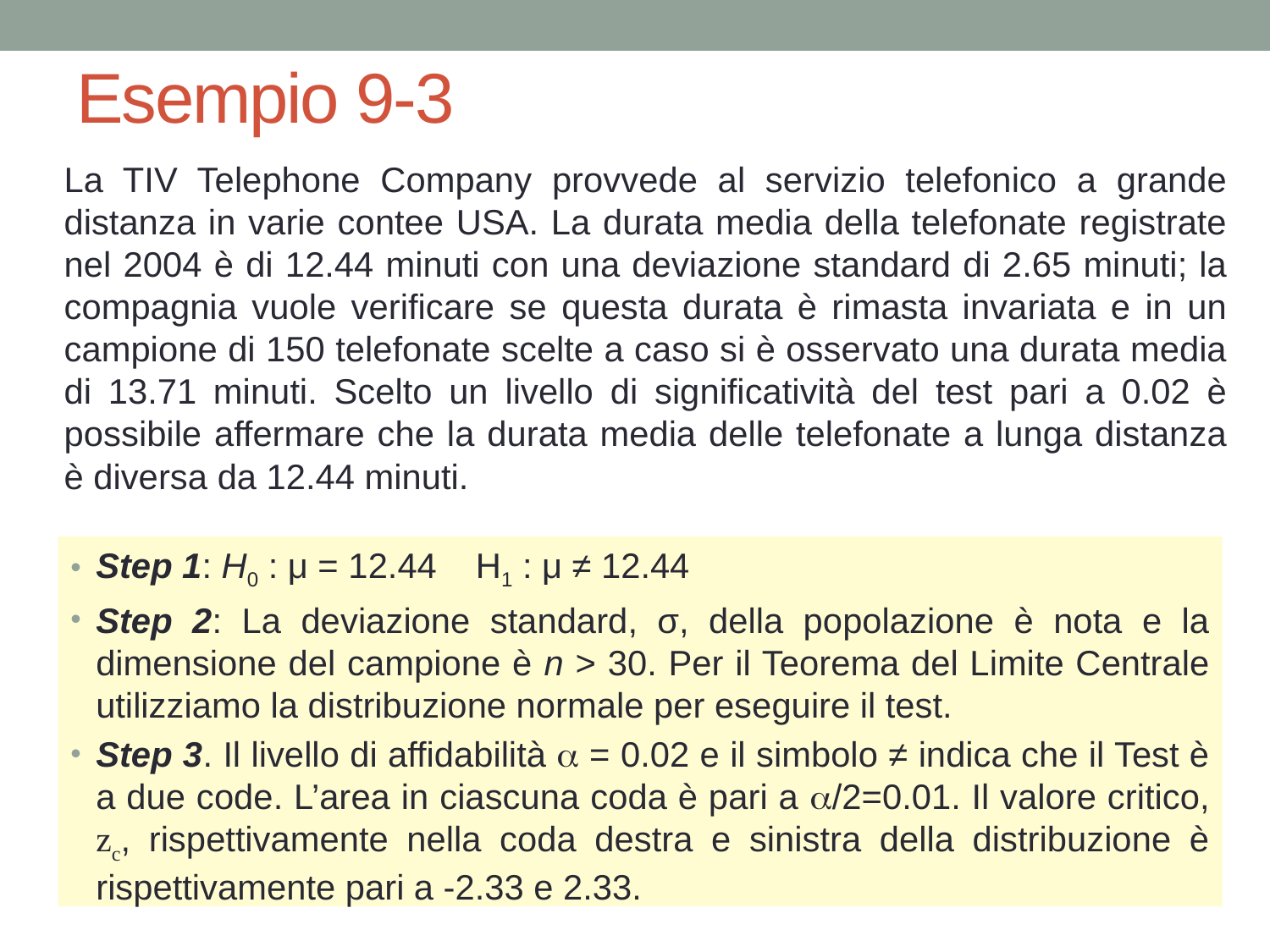

# Esempio 9-3
La TIV Telephone Company provvede al servizio telefonico a grande distanza in varie contee USA. La durata media della telefonate registrate nel 2004 è di 12.44 minuti con una deviazione standard di 2.65 minuti; la compagnia vuole verificare se questa durata è rimasta invariata e in un campione di 150 telefonate scelte a caso si è osservato una durata media di 13.71 minuti. Scelto un livello di significatività del test pari a 0.02 è possibile affermare che la durata media delle telefonate a lunga distanza è diversa da 12.44 minuti.
Step 1: H0 : μ = 12.44    H1 : μ ≠ 12.44
Step 2: La deviazione standard, σ, della popolazione è nota e la dimensione del campione è n > 30. Per il Teorema del Limite Centrale utilizziamo la distribuzione normale per eseguire il test.
Step 3. Il livello di affidabilità α = 0.02 e il simbolo ≠ indica che il Test è a due code. L’area in ciascuna coda è pari a α/2=0.01. Il valore critico, zc, rispettivamente nella coda destra e sinistra della distribuzione è rispettivamente pari a -2.33 e 2.33.